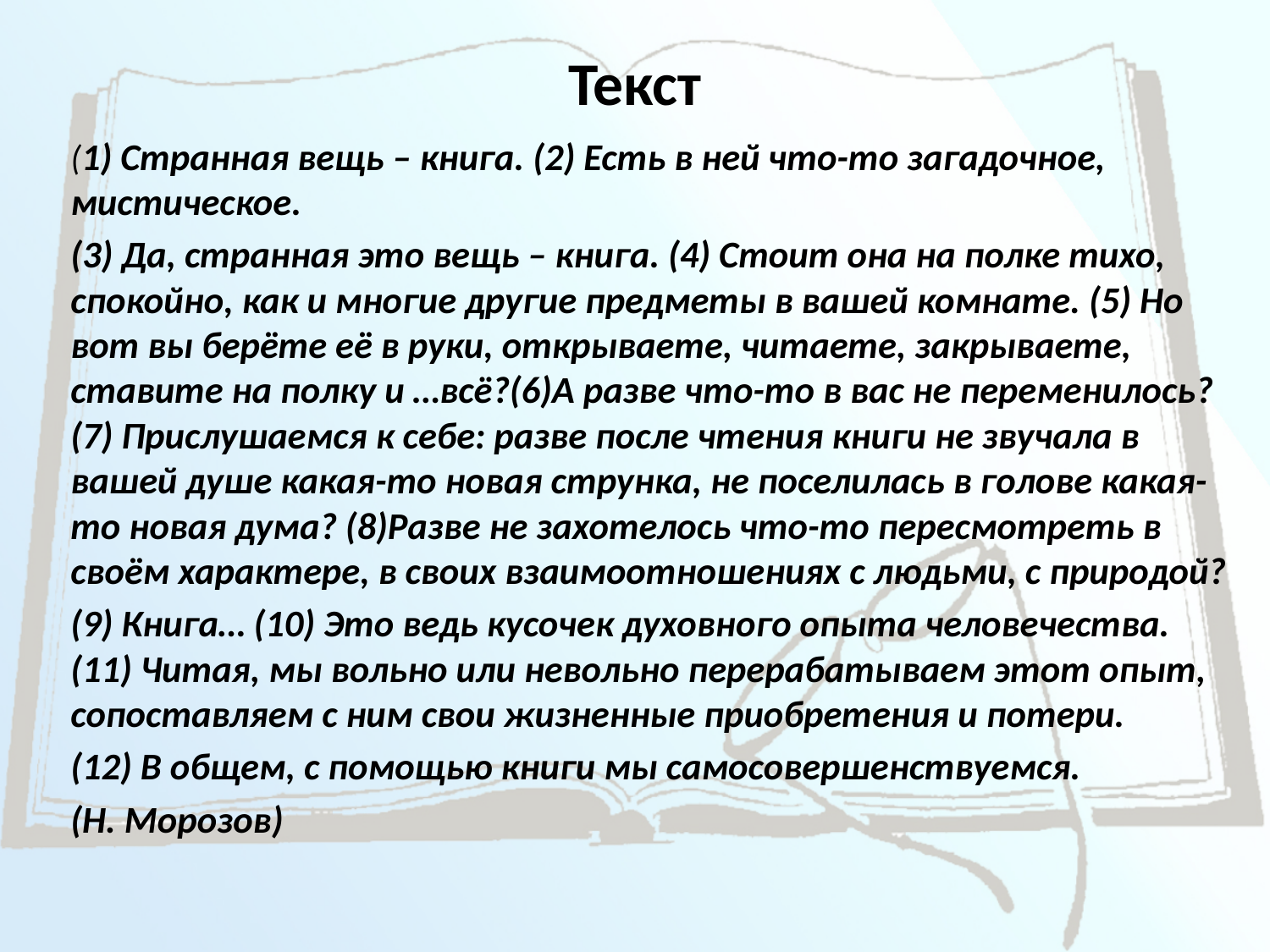

# Текст
	(1) Странная вещь – книга. (2) Есть в ней что-то загадочное, мистическое.
	(3) Да, странная это вещь – книга. (4) Стоит она на полке тихо, спокойно, как и многие другие предметы в вашей комнате. (5) Но вот вы берёте её в руки, открываете, читаете, закрываете, ставите на полку и …всё?(6)А разве что-то в вас не переменилось? (7) Прислушаемся к себе: разве после чтения книги не звучала в вашей душе какая-то новая струнка, не поселилась в голове какая-то новая дума? (8)Разве не захотелось что-то пересмотреть в своём характере, в своих взаимоотношениях с людьми, с природой?
	(9) Книга… (10) Это ведь кусочек духовного опыта человечества. (11) Читая, мы вольно или невольно перерабатываем этот опыт, сопоставляем с ним свои жизненные приобретения и потери.
	(12) В общем, с помощью книги мы самосовершенствуемся.
								(Н. Морозов)